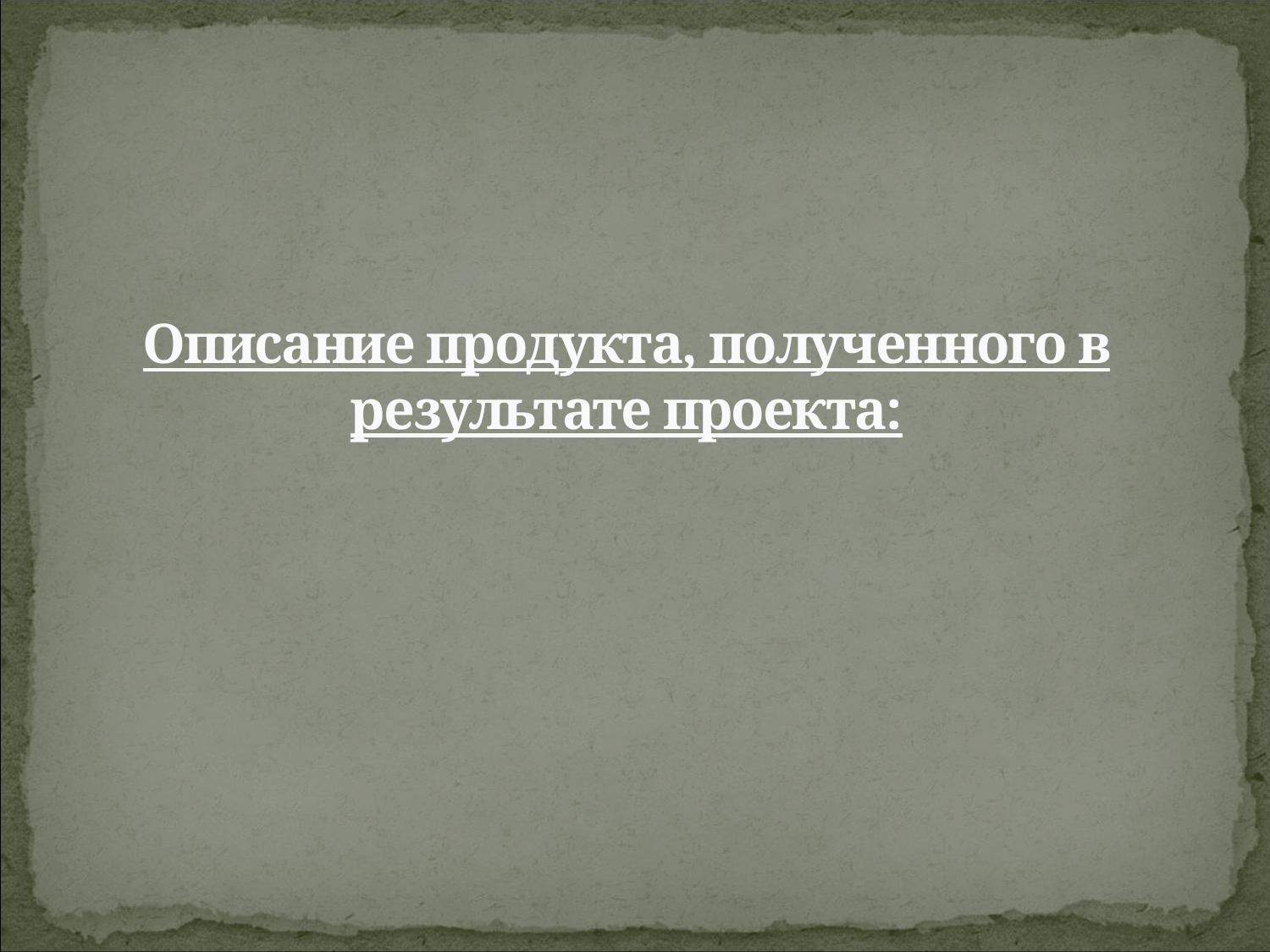

# Описание продукта, полученного в результате проекта: